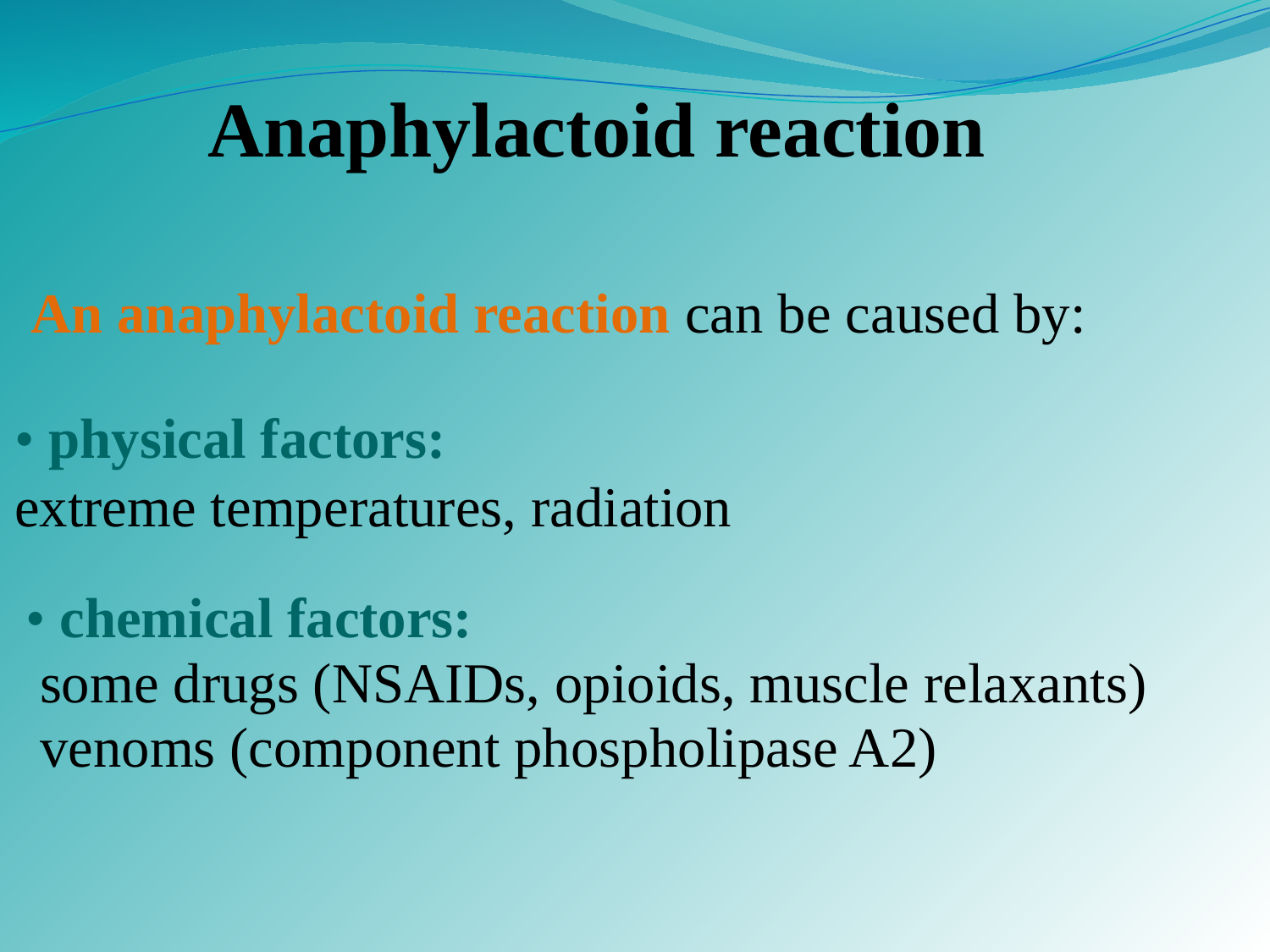

Anaphylactoid reaction
An anaphylactoid reaction can be caused by:
• physical factors:
extreme temperatures, radiation
• chemical factors:
 some drugs (NSAIDs, opioids, muscle relaxants)
 venoms (component phospholipase A2)